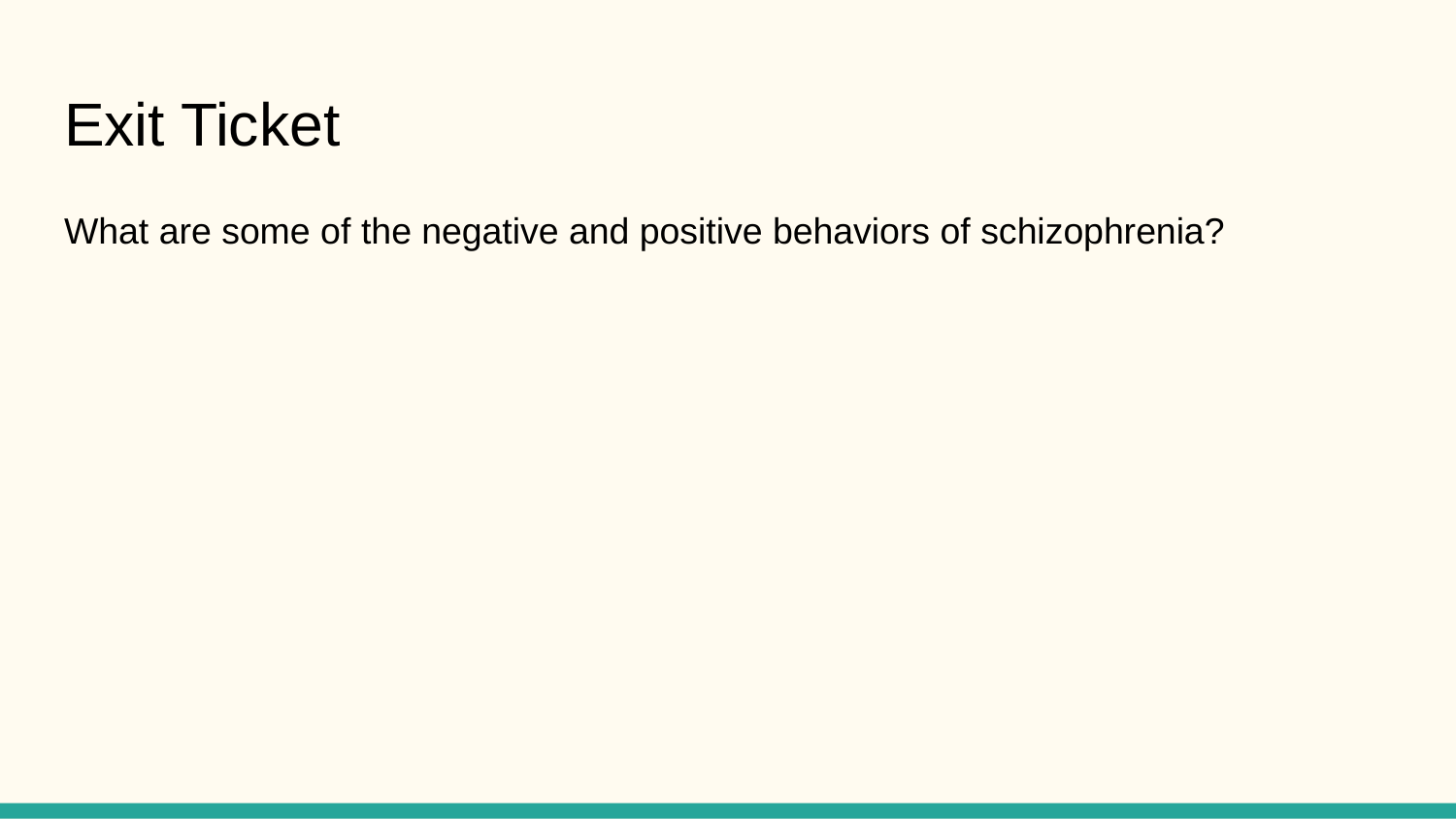

# Exit Ticket
What are some of the negative and positive behaviors of schizophrenia?